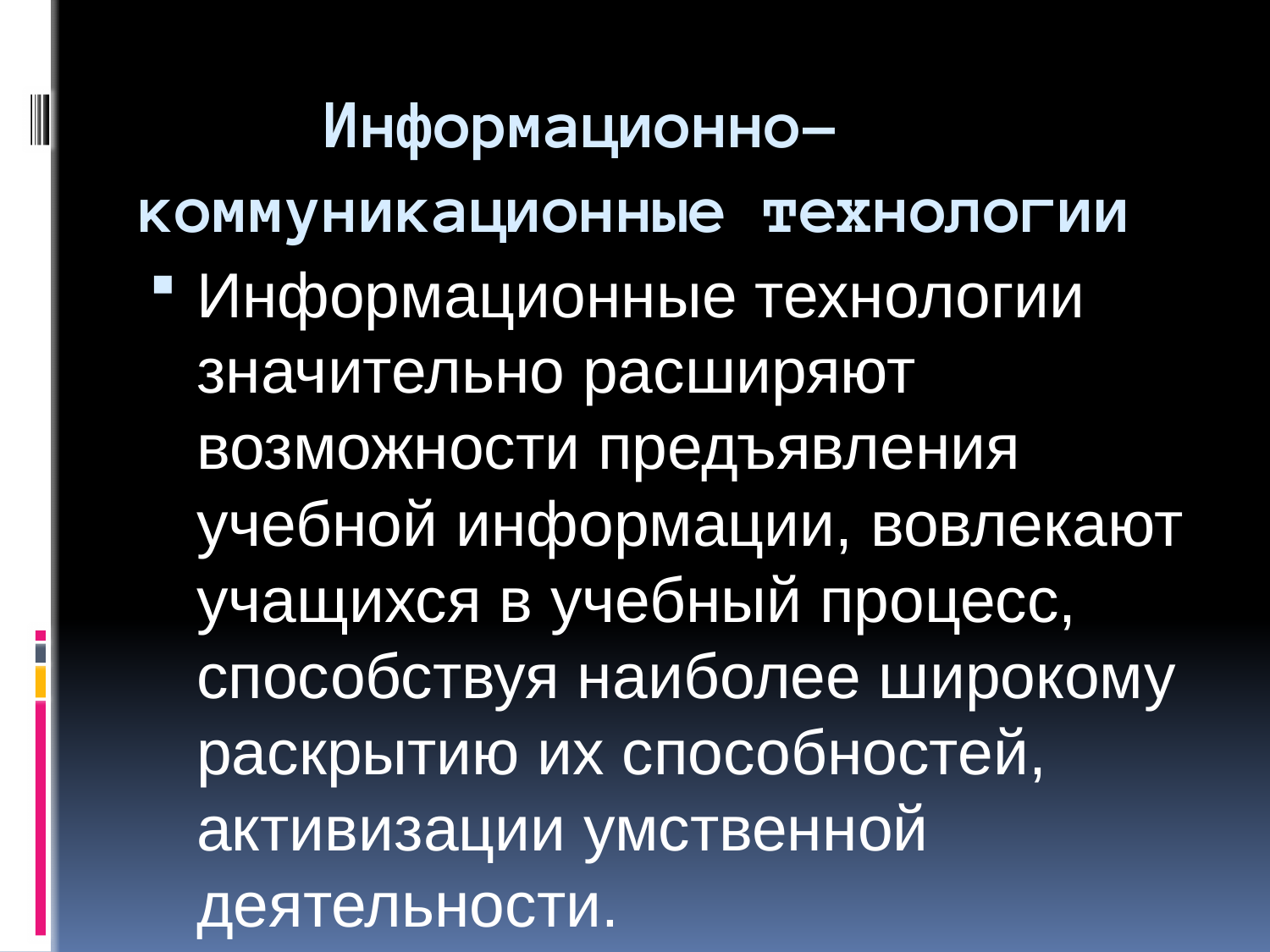

# Информационно-коммуникационные технологии
Информационные технологии значительно расширяют возможности предъявления учебной информации, вовлекают учащихся в учебный процесс, способствуя наиболее широкому раскрытию их способностей, активизации умственной деятельности.